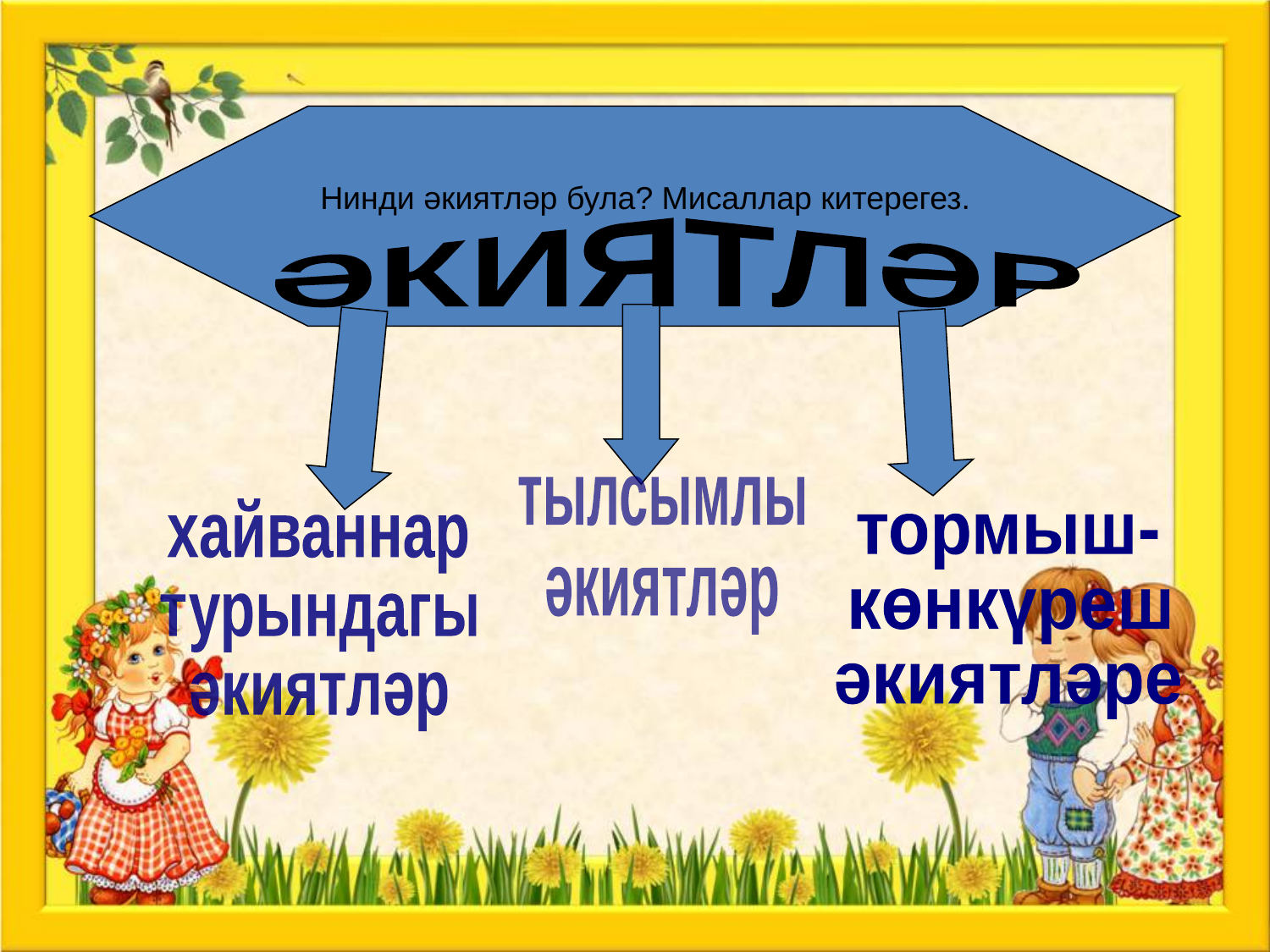

Нинди әкиятләр була? Мисаллар китерегез.

ӘКИЯТЛӘР

тылсымлы
әкиятләр
хайваннар
турындагы
әкиятләр
тормыш-
көнкүреш
әкиятләре